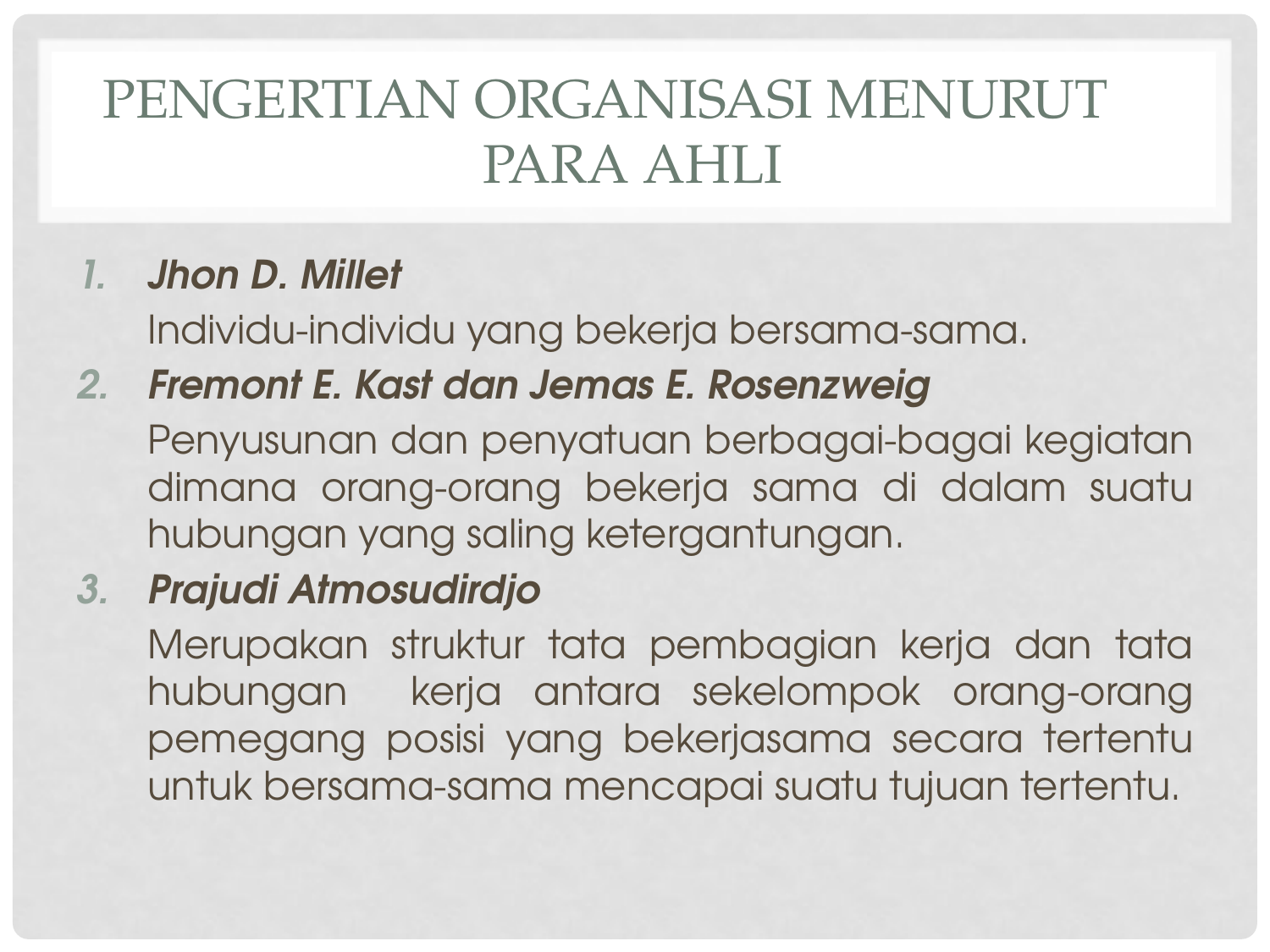

# Pengertian Organisasi Menurut     Para Ahli
Jhon D. Millet
	Individu-individu yang bekerja bersama-sama.
Fremont E. Kast dan Jemas E. Rosenzweig
	Penyusunan dan penyatuan berbagai-bagai kegiatan dimana orang-orang bekerja sama di dalam suatu hubungan yang saling ketergantungan.
Prajudi Atmosudirdjo
	Merupakan struktur tata pembagian kerja dan tata hubungan  kerja antara sekelompok orang-orang pemegang posisi yang bekerjasama secara tertentu untuk bersama-sama mencapai suatu tujuan tertentu.